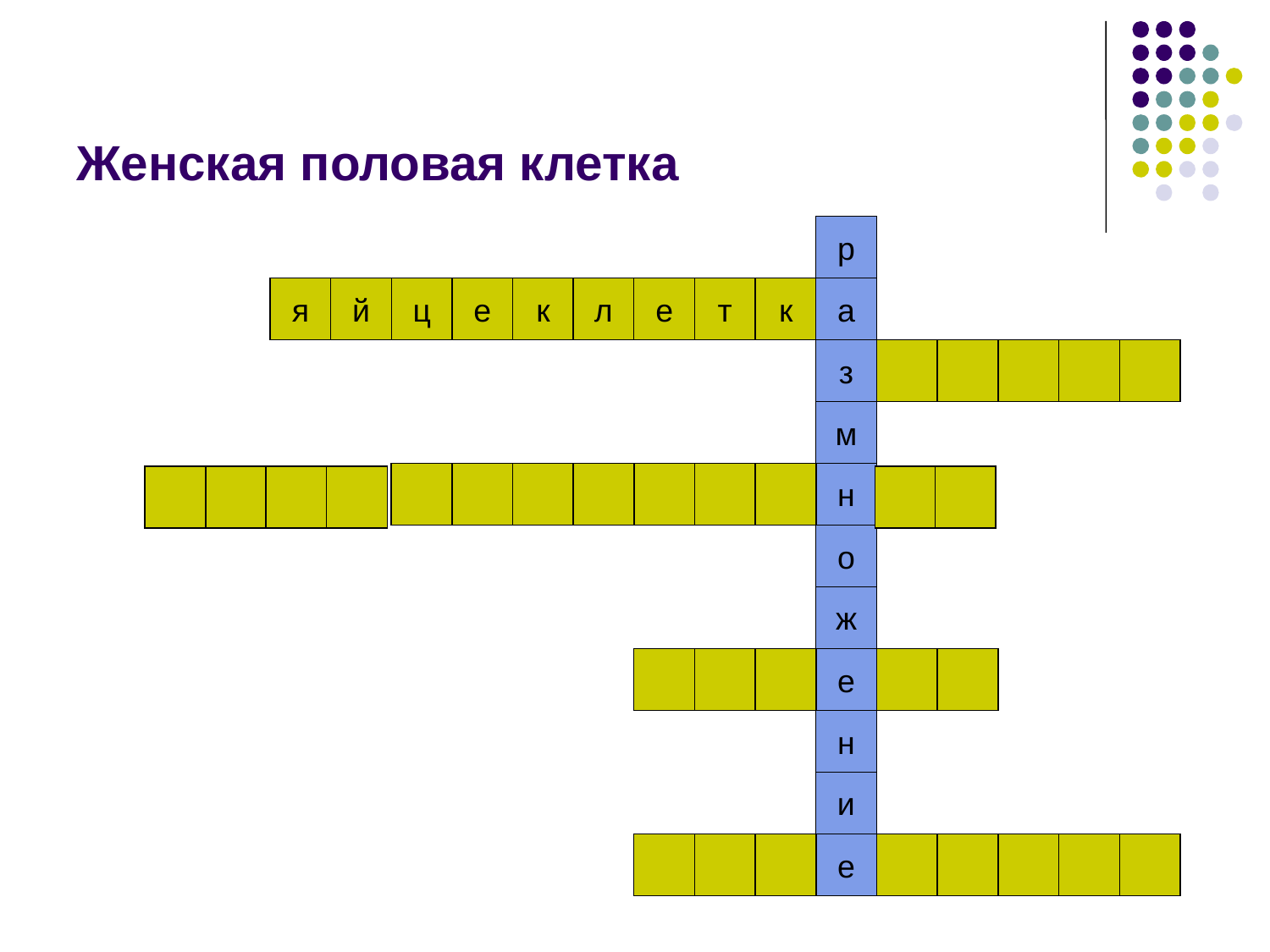

# Женская половая клетка
р
а
я
й
ц
е
к
л
е
т
к
з
м

н
о

ж
е

н
и

е